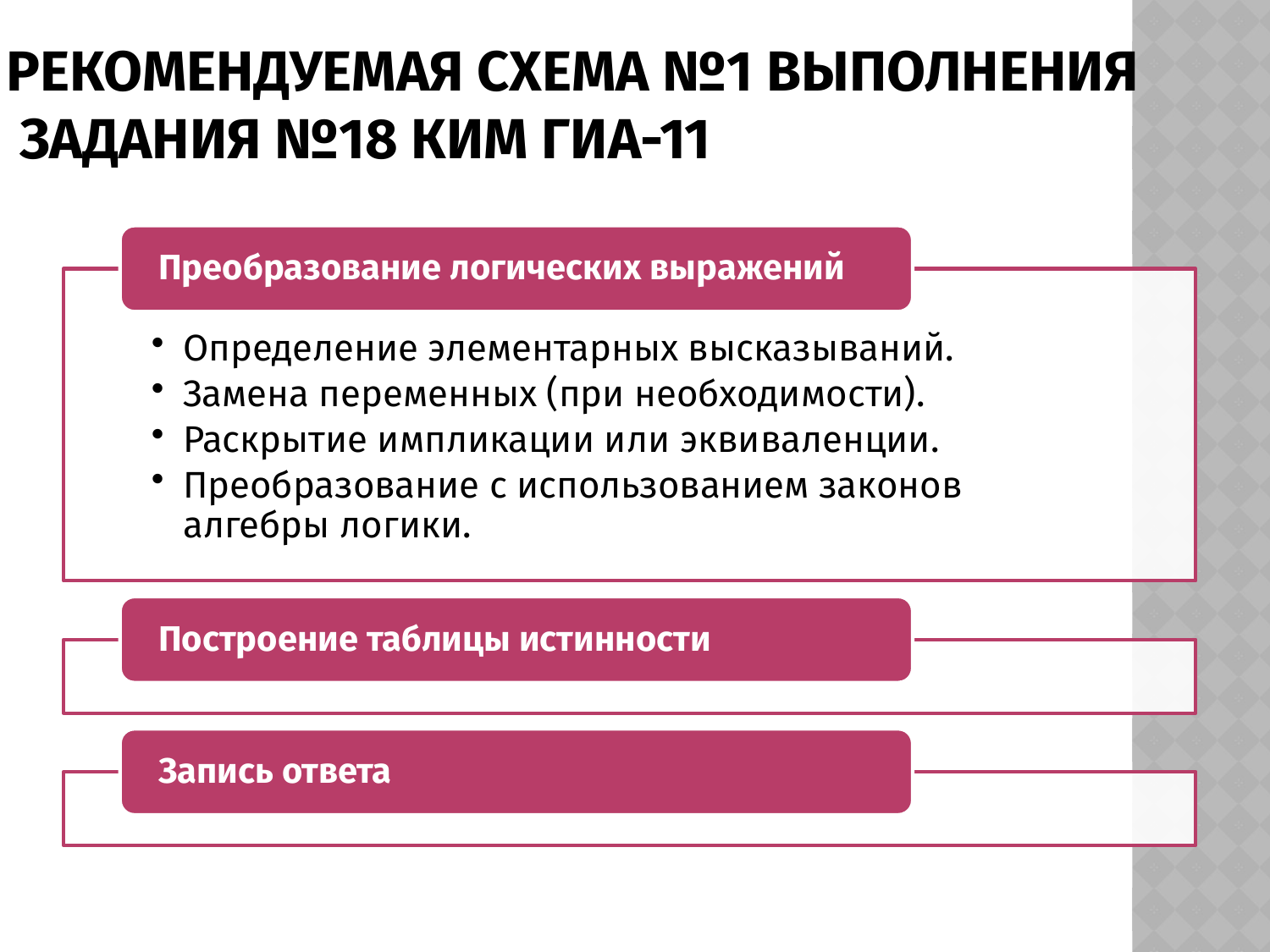

# Рекомендуемая схема №1 выполнения задания №18 КИМ ГИА-11
Определение элементарных высказываний.
Замена переменных (при необходимости).
Раскрытие импликации или эквиваленции.
Преобразование с использованием законов алгебры логики.
Преобразование логических выражений

Построение таблицы истинности
Запись ответа